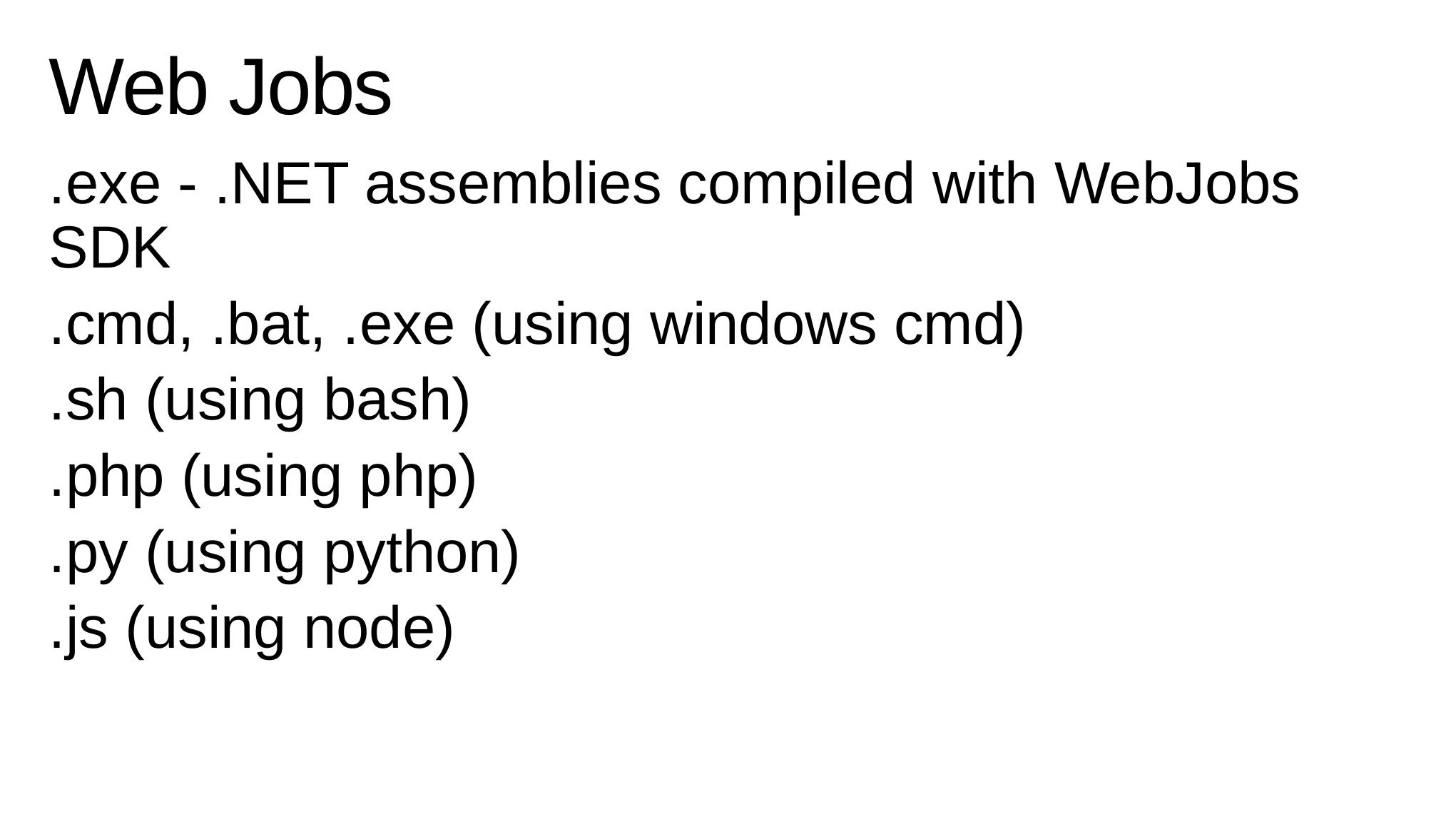

# Web Jobs
.exe - .NET assemblies compiled with WebJobs SDK
.cmd, .bat, .exe (using windows cmd)
.sh (using bash)
.php (using php)
.py (using python)
.js (using node)